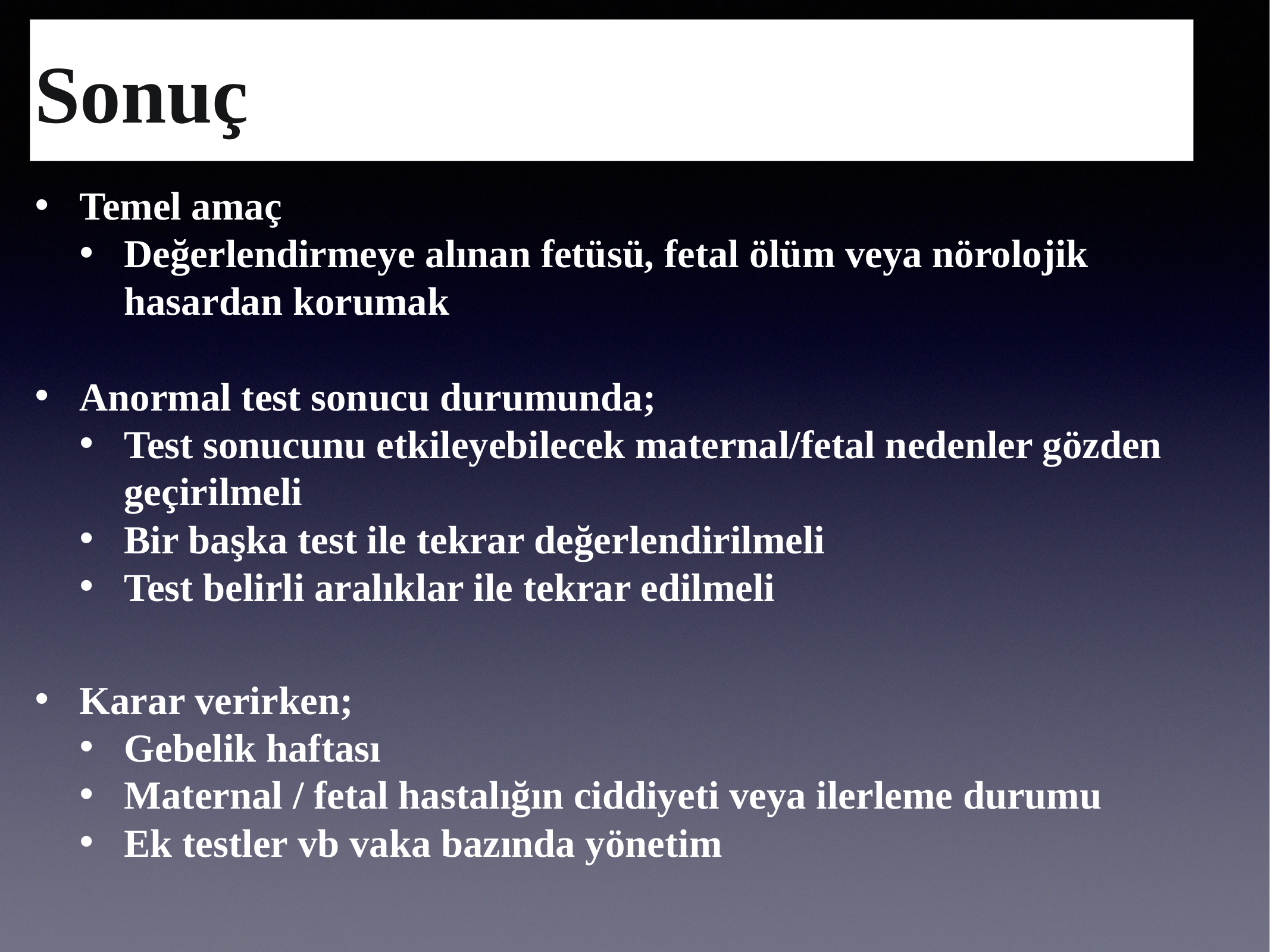

# Sonuç
Temel amaç
Değerlendirmeye alınan fetüsü, fetal ölüm veya nörolojik hasardan korumak

Anormal test sonucu durumunda;
Test sonucunu etkileyebilecek maternal/fetal nedenler gözden geçirilmeli
Bir başka test ile tekrar değerlendirilmeli
Test belirli aralıklar ile tekrar edilmeli

Karar verirken;
Gebelik haftası
Maternal / fetal hastalığın ciddiyeti veya ilerleme durumu
Ek testler vb vaka bazında yönetim